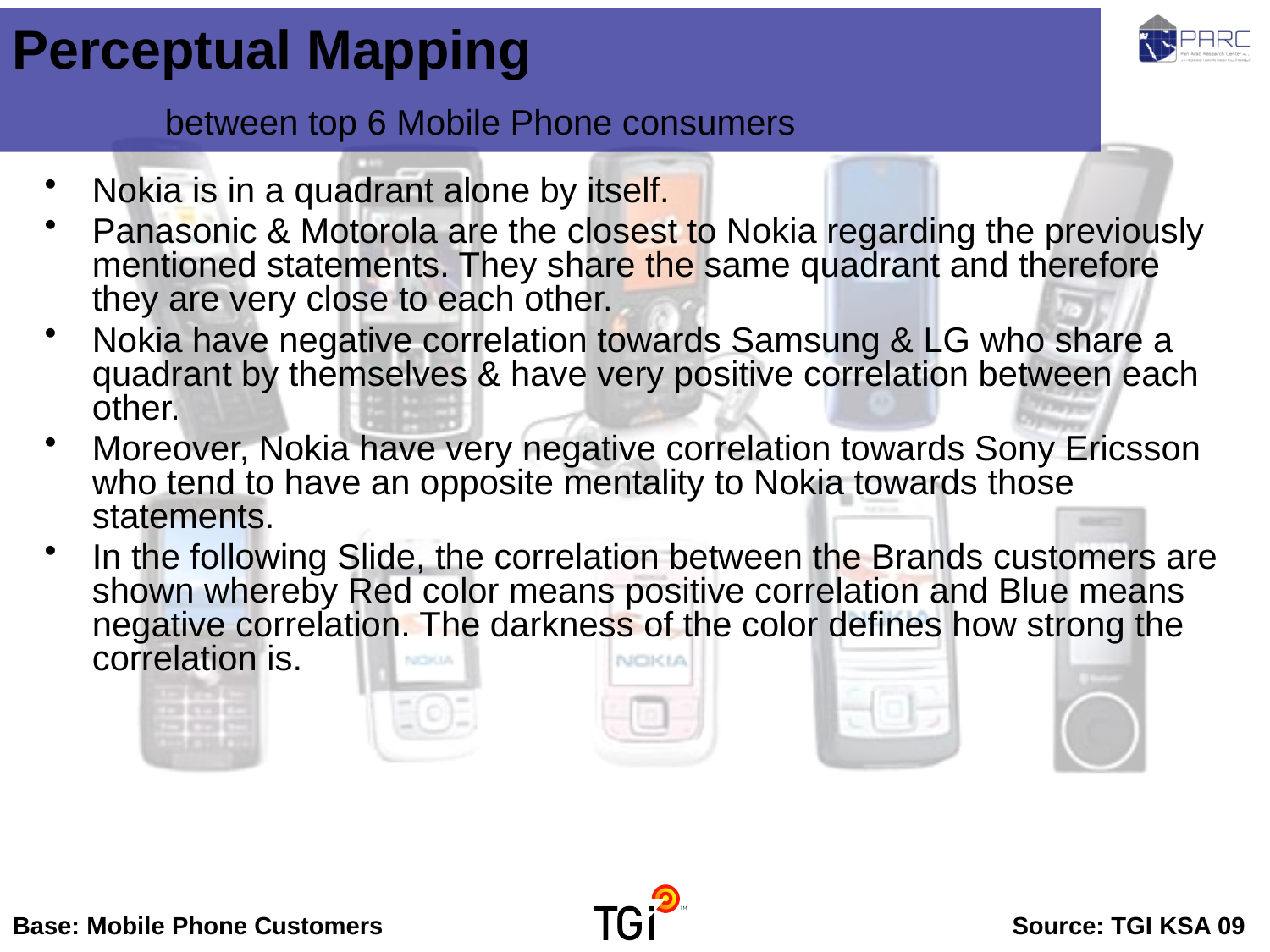

Perceptual Mapping                                               between top 6 Mobile Phone consumers
Nokia is in a quadrant alone by itself.
Panasonic & Motorola are the closest to Nokia regarding the previously mentioned statements. They share the same quadrant and therefore they are very close to each other.
Nokia have negative correlation towards Samsung & LG who share a quadrant by themselves & have very positive correlation between each other.
Moreover, Nokia have very negative correlation towards Sony Ericsson who tend to have an opposite mentality to Nokia towards those statements.
In the following Slide, the correlation between the Brands customers are shown whereby Red color means positive correlation and Blue means negative correlation. The darkness of the color defines how strong the correlation is.
Base: Mobile Phone Customers	Source: TGI KSA 09